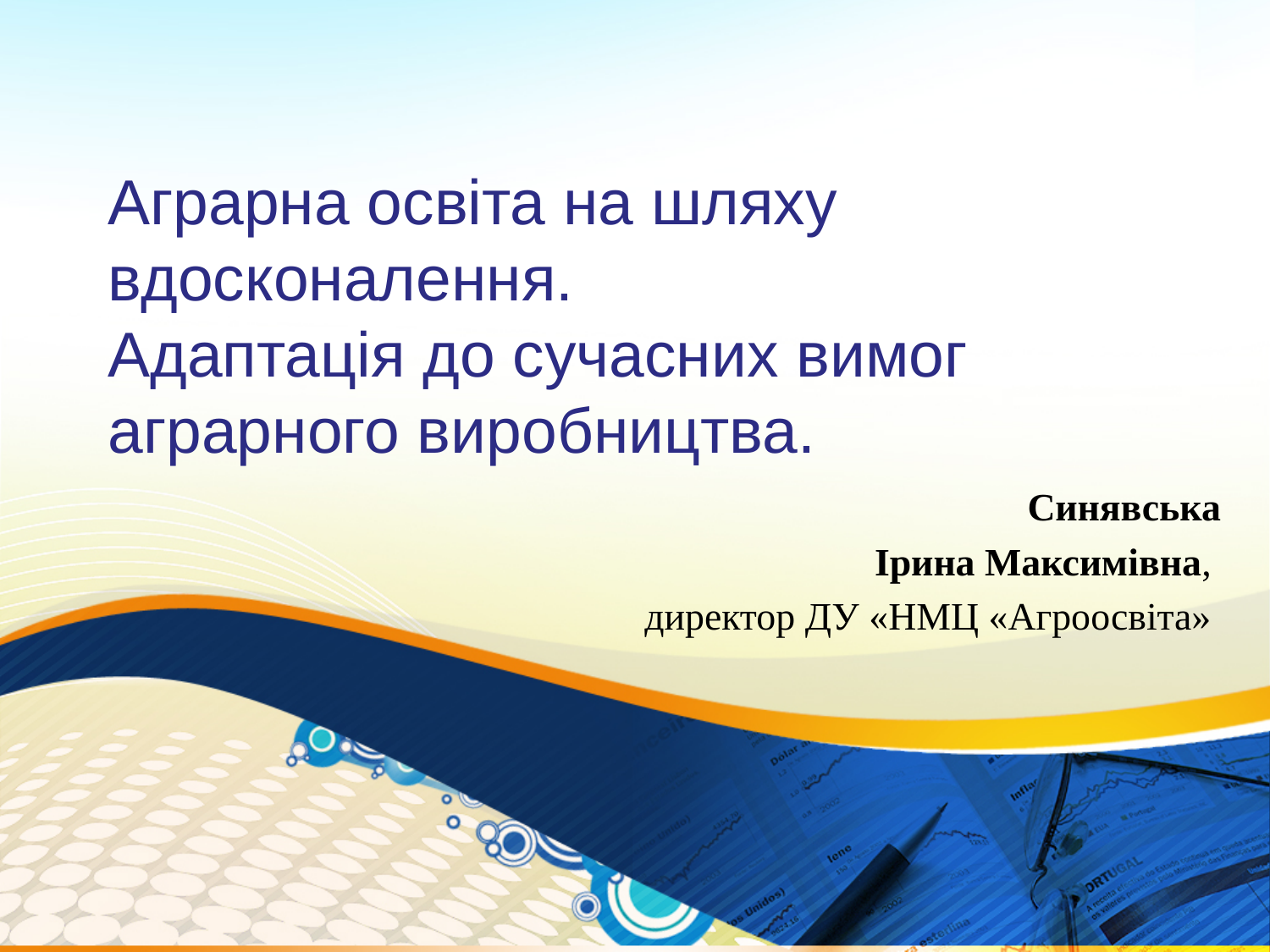

# Аграрна освіта на шляху вдосконалення. Адаптація до сучасних вимог аграрного виробництва.
Синявська
 Ірина Максимівна,
директор ДУ «НМЦ «Агроосвіта»